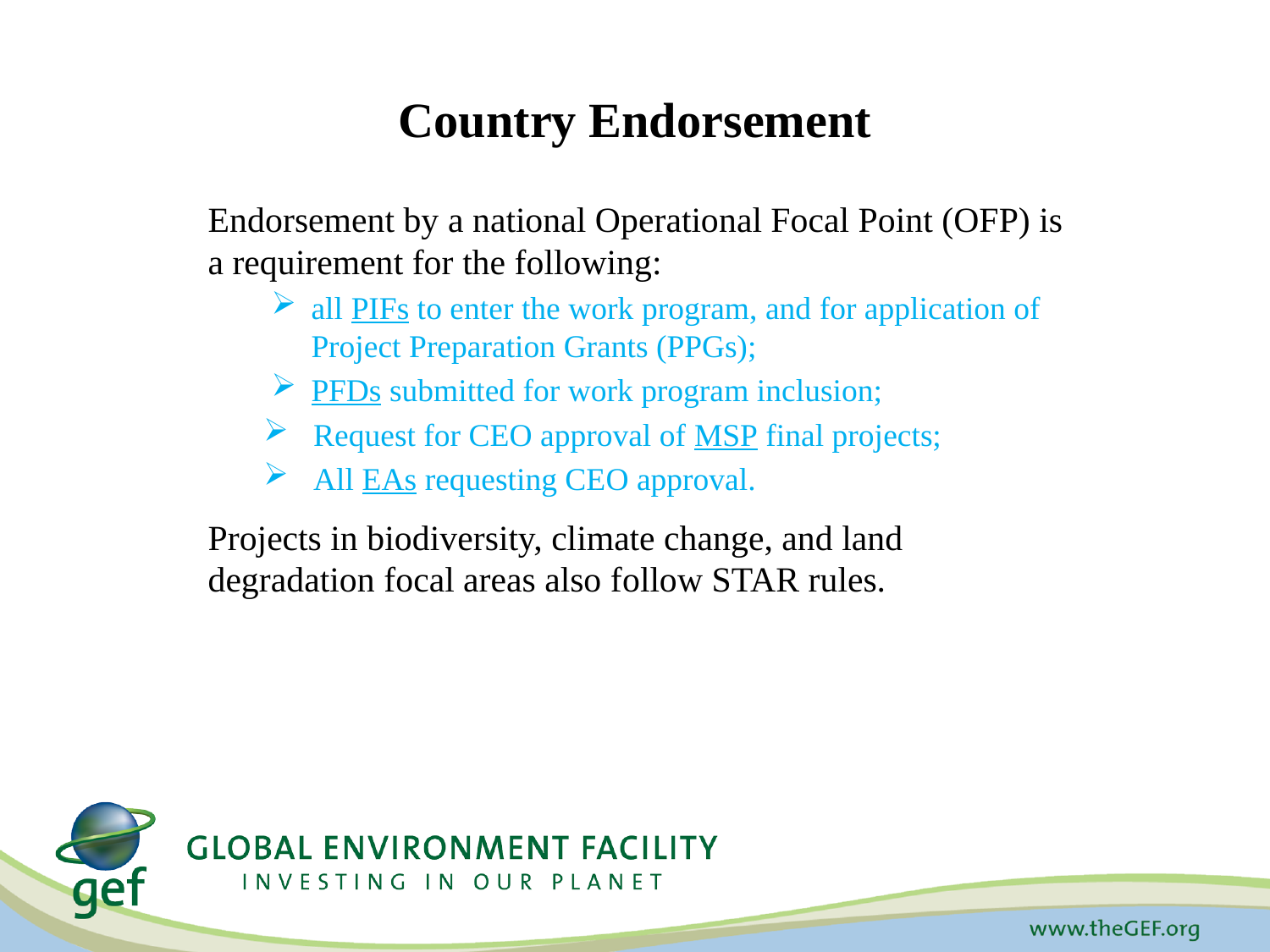

# Country Endorsement
Endorsement by a national Operational Focal Point (OFP) is a requirement for the following:
all PIFs to enter the work program, and for application of Project Preparation Grants (PPGs);
PFDs submitted for work program inclusion;
Request for CEO approval of MSP final projects;
All EAs requesting CEO approval.
Projects in biodiversity, climate change, and land    degradation focal areas also follow STAR rules.